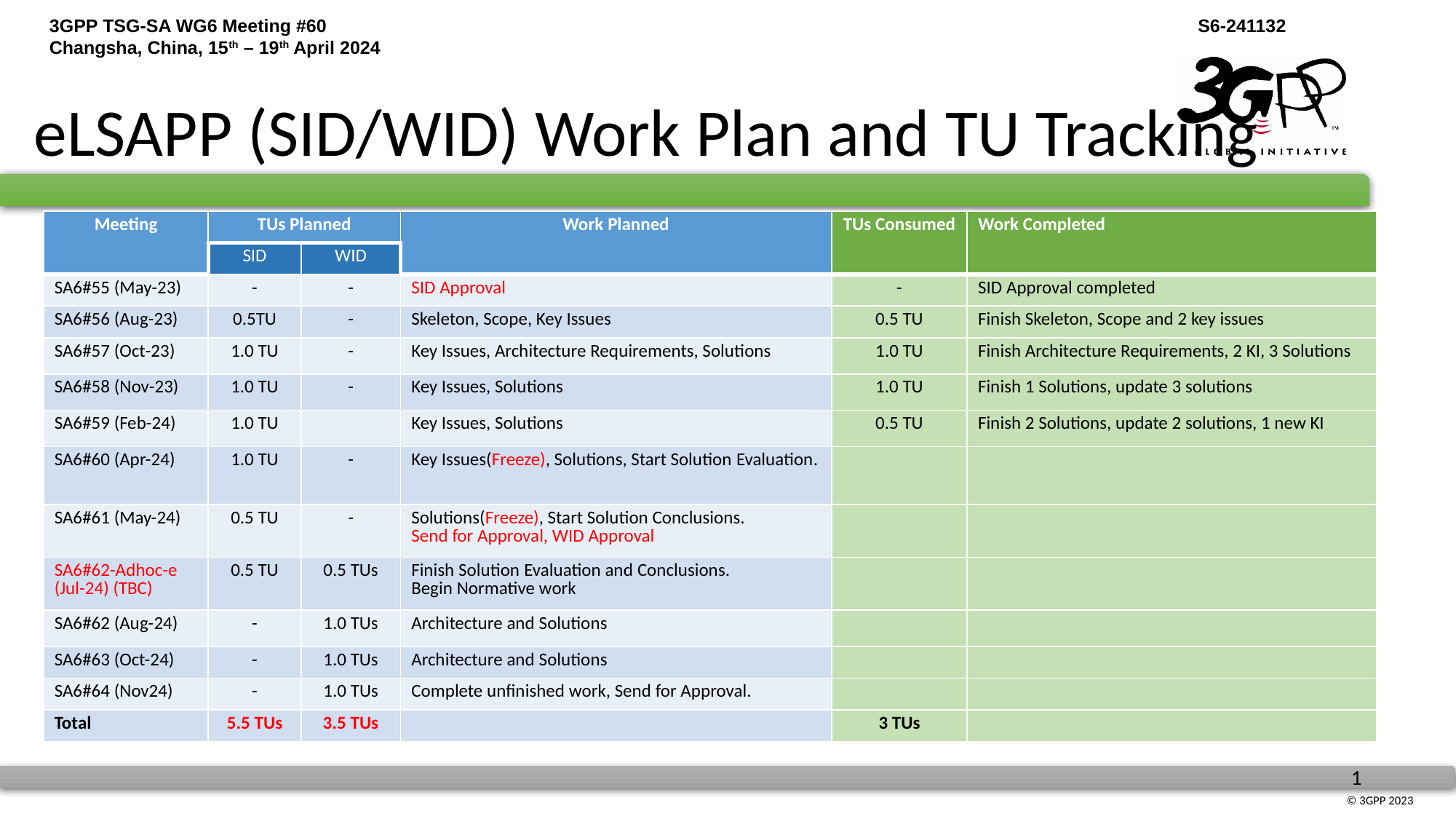

# eLSAPP (SID/WID) Work Plan and TU Tracking
| Meeting | TUs Planned |  | Work Planned | TUs Consumed | Work Completed |
| --- | --- | --- | --- | --- | --- |
|  | SID | WID |  |  |  |
| SA6#55 (May-23) | - | - | SID Approval | - | SID Approval completed |
| SA6#56 (Aug-23) | 0.5TU | - | Skeleton, Scope, Key Issues | 0.5 TU | Finish Skeleton, Scope and 2 key issues |
| SA6#57 (Oct-23) | 1.0 TU | - | Key Issues, Architecture Requirements, Solutions | 1.0 TU | Finish Architecture Requirements, 2 KI, 3 Solutions |
| SA6#58 (Nov-23) | 1.0 TU | - | Key Issues, Solutions | 1.0 TU | Finish 1 Solutions, update 3 solutions |
| SA6#59 (Feb-24) | 1.0 TU |  | Key Issues, Solutions | 0.5 TU | Finish 2 Solutions, update 2 solutions, 1 new KI |
| SA6#60 (Apr-24) | 1.0 TU | - | Key Issues(Freeze), Solutions, Start Solution Evaluation. |  |  |
| SA6#61 (May-24) | 0.5 TU | - | Solutions(Freeze), Start Solution Conclusions. Send for Approval, WID Approval |  |  |
| SA6#62-Adhoc-e (Jul-24) (TBC) | 0.5 TU | 0.5 TUs | Finish Solution Evaluation and Conclusions. Begin Normative work |  |  |
| SA6#62 (Aug-24) | - | 1.0 TUs | Architecture and Solutions |  |  |
| SA6#63 (Oct-24) | - | 1.0 TUs | Architecture and Solutions |  |  |
| SA6#64 (Nov24) | - | 1.0 TUs | Complete unfinished work, Send for Approval. |  |  |
| Total | 5.5 TUs | 3.5 TUs |  | 3 TUs |  |